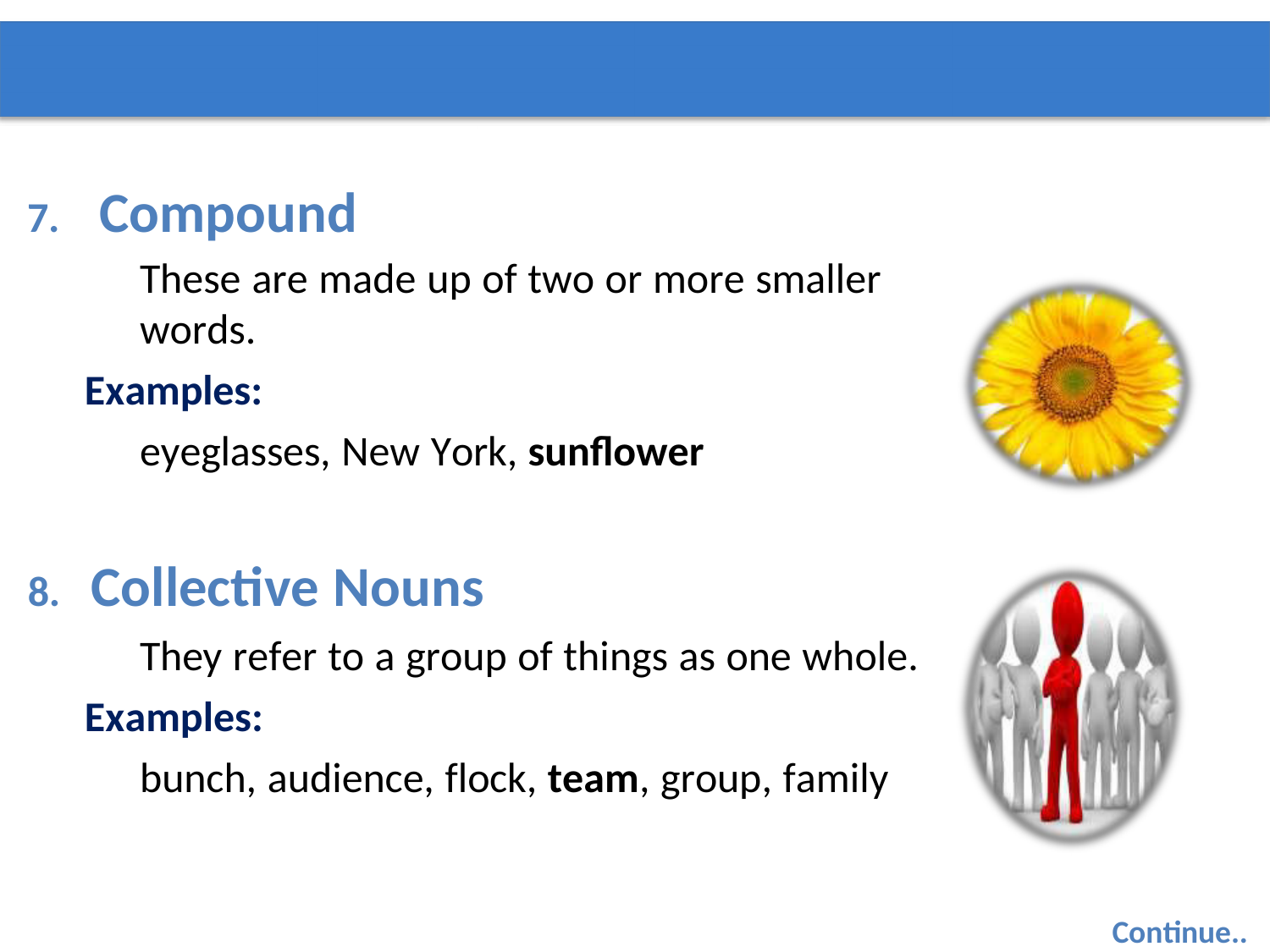

7.	Compound
These are made up of two or more smaller words.
Examples:
eyeglasses, New York, sunflower

8.	Collective Nouns
They refer to a group of things as one whole.
Examples:
bunch, audience, flock, team, group, family

Continue..